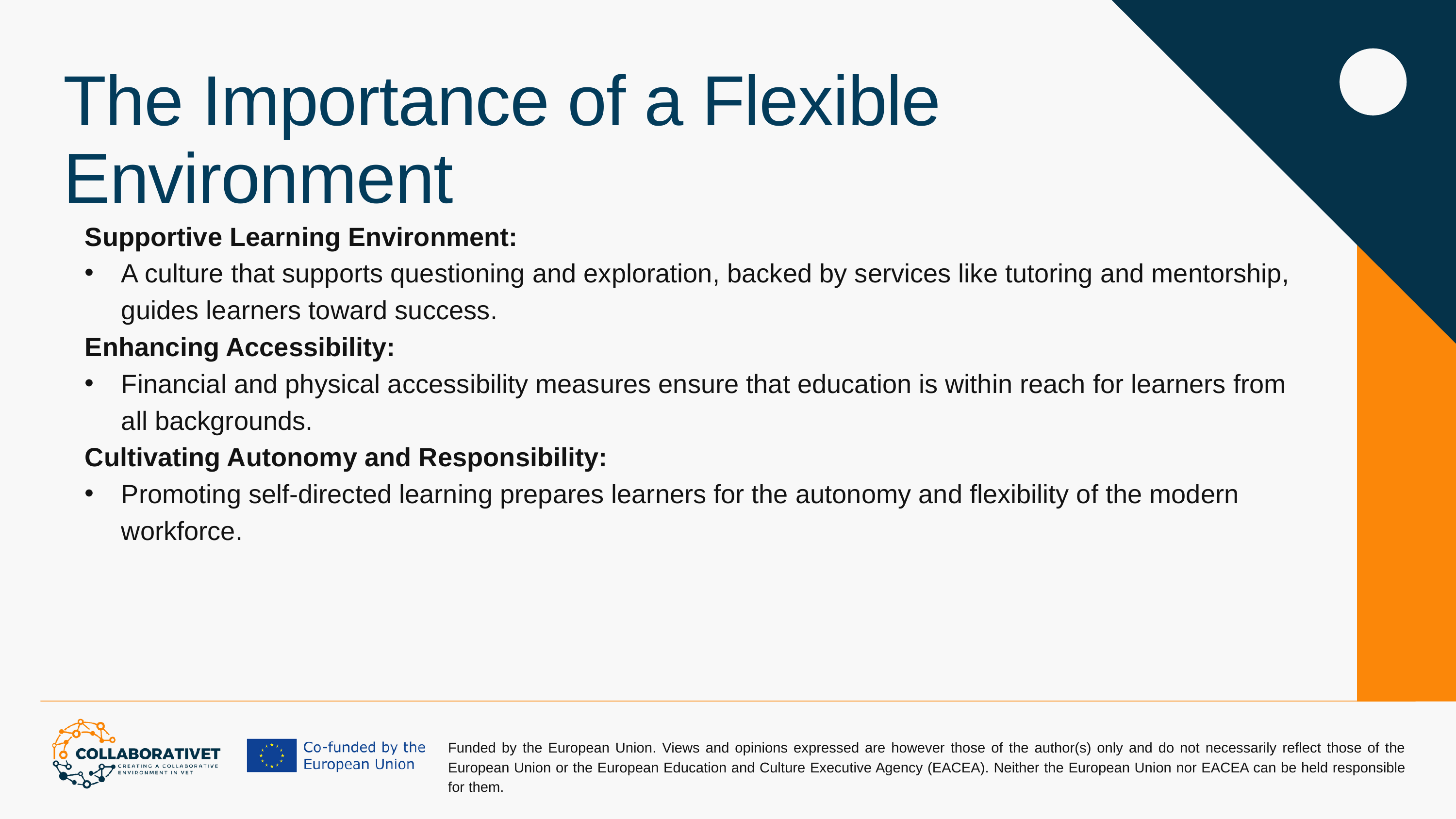

The Importance of a Flexible Environment
Supportive Learning Environment:
A culture that supports questioning and exploration, backed by services like tutoring and mentorship, guides learners toward success.
Enhancing Accessibility:
Financial and physical accessibility measures ensure that education is within reach for learners from all backgrounds.
Cultivating Autonomy and Responsibility:
Promoting self-directed learning prepares learners for the autonomy and flexibility of the modern workforce.

Funded by the European Union. Views and opinions expressed are however those of the author(s) only and do not necessarily reflect those of the European Union or the European Education and Culture Executive Agency (EACEA). Neither the European Union nor EACEA can be held responsible for them.